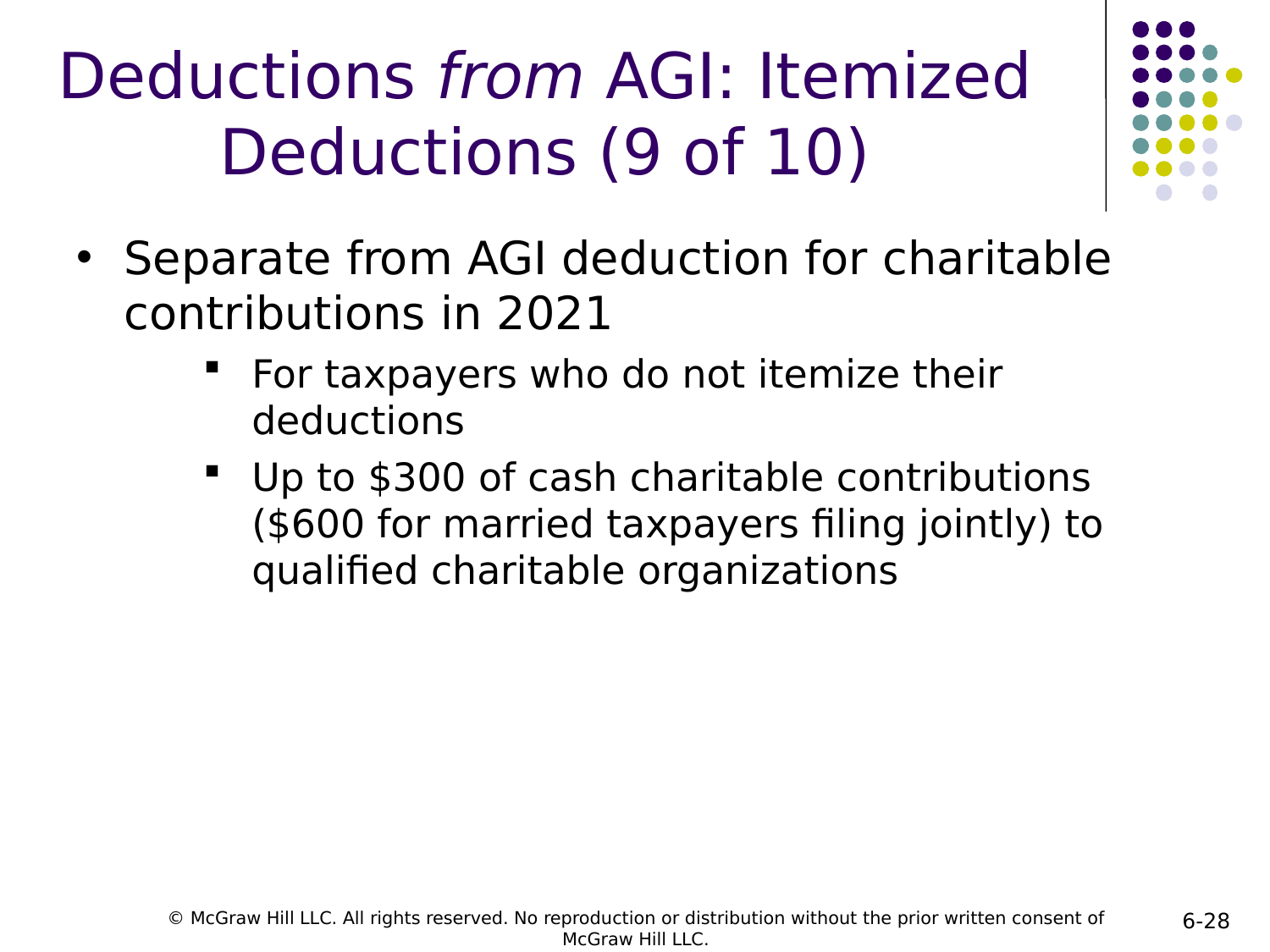

# Deductions from AGI: Itemized Deductions (9 of 10)
Separate from AGI deduction for charitable contributions in 2021
For taxpayers who do not itemize their deductions
Up to $300 of cash charitable contributions ($600 for married taxpayers filing jointly) to qualified charitable organizations